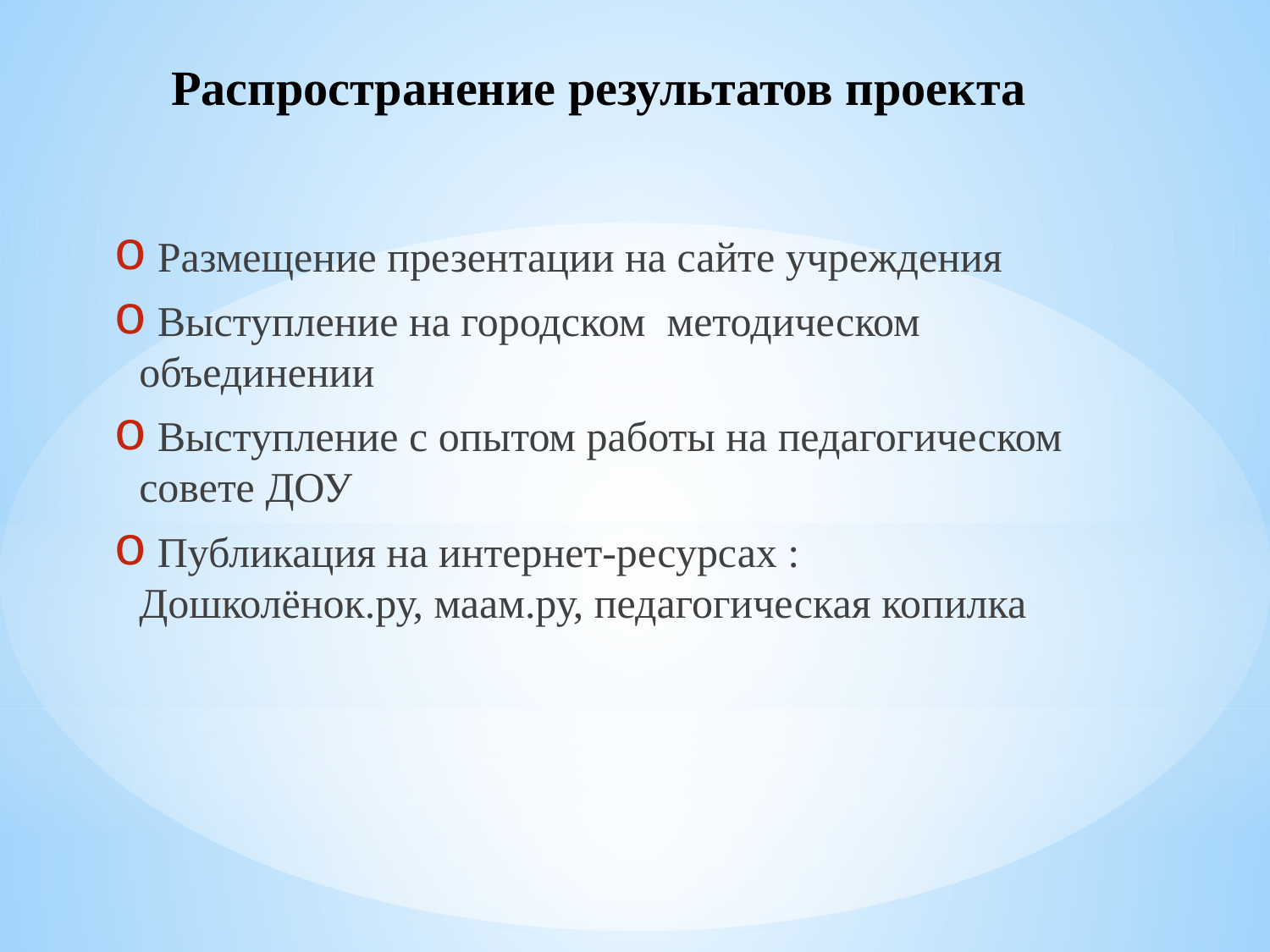

Распространение результатов проекта
 Размещение презентации на сайте учреждения
 Выступление на городском  методическом объединении
 Выступление с опытом работы на педагогическом совете ДОУ
 Публикация на интернет-ресурсах : Дошколёнок.ру, маам.ру, педагогическая копилка